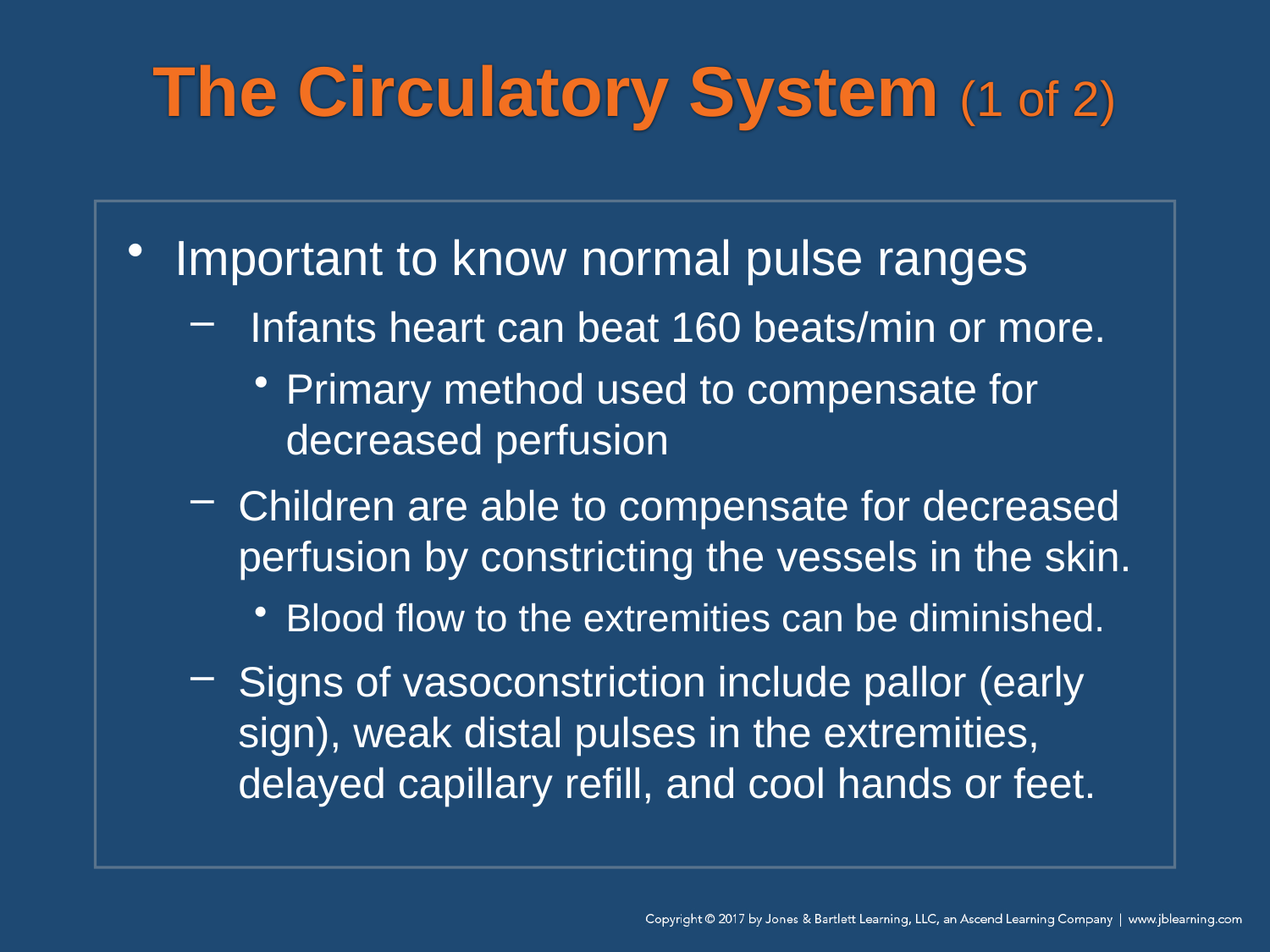

# The Circulatory System (1 of 2)
Important to know normal pulse ranges
 Infants heart can beat 160 beats/min or more.
Primary method used to compensate for decreased perfusion
Children are able to compensate for decreased perfusion by constricting the vessels in the skin.
Blood flow to the extremities can be diminished.
Signs of vasoconstriction include pallor (early sign), weak distal pulses in the extremities, delayed capillary refill, and cool hands or feet.